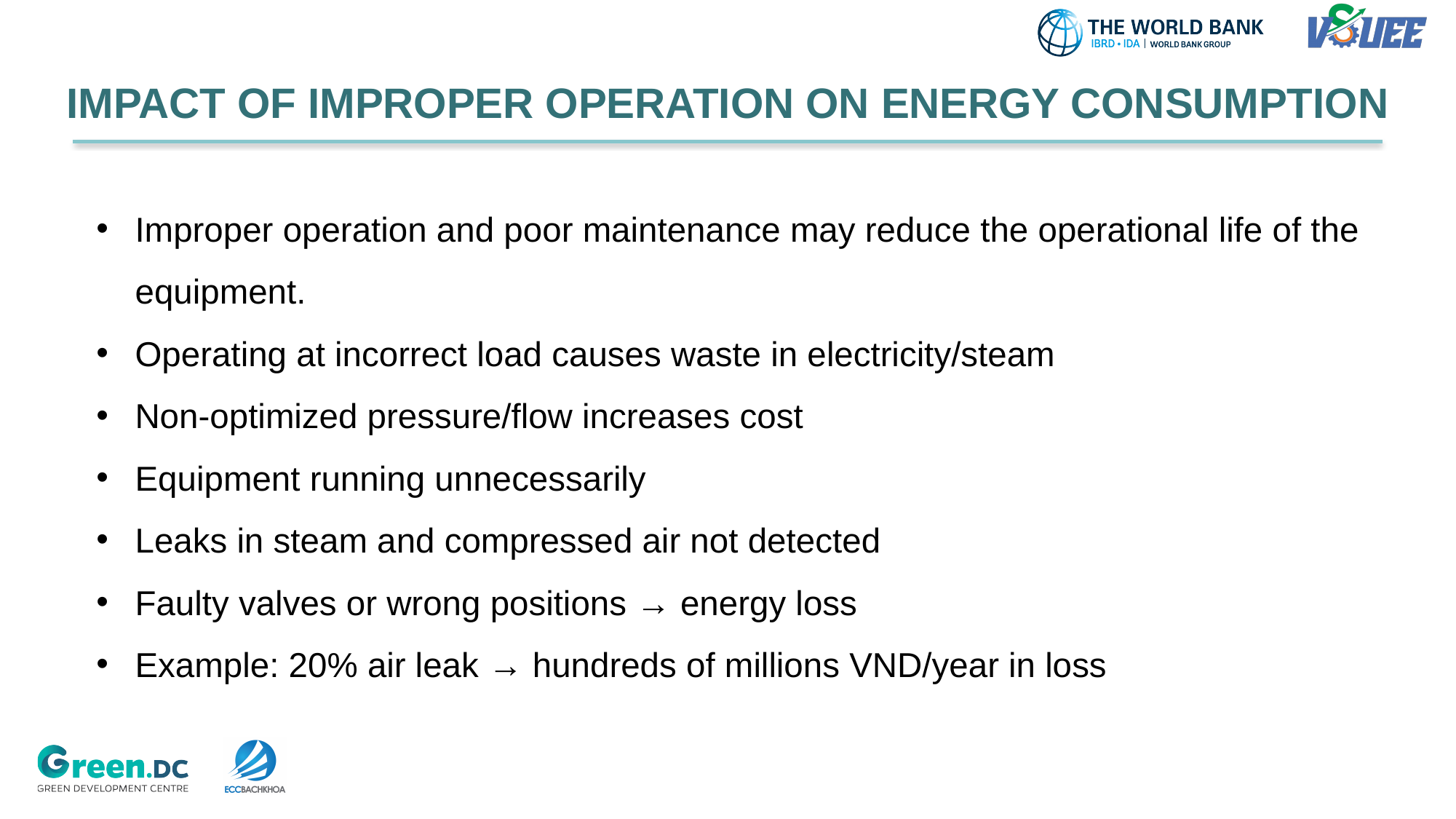

# IMPACT OF IMPROPER OPERATION ON ENERGY CONSUMPTION
Improper operation and poor maintenance may reduce the operational life of the equipment.
Operating at incorrect load causes waste in electricity/steam
Non-optimized pressure/flow increases cost
Equipment running unnecessarily
Leaks in steam and compressed air not detected
Faulty valves or wrong positions → energy loss
Example: 20% air leak → hundreds of millions VND/year in loss